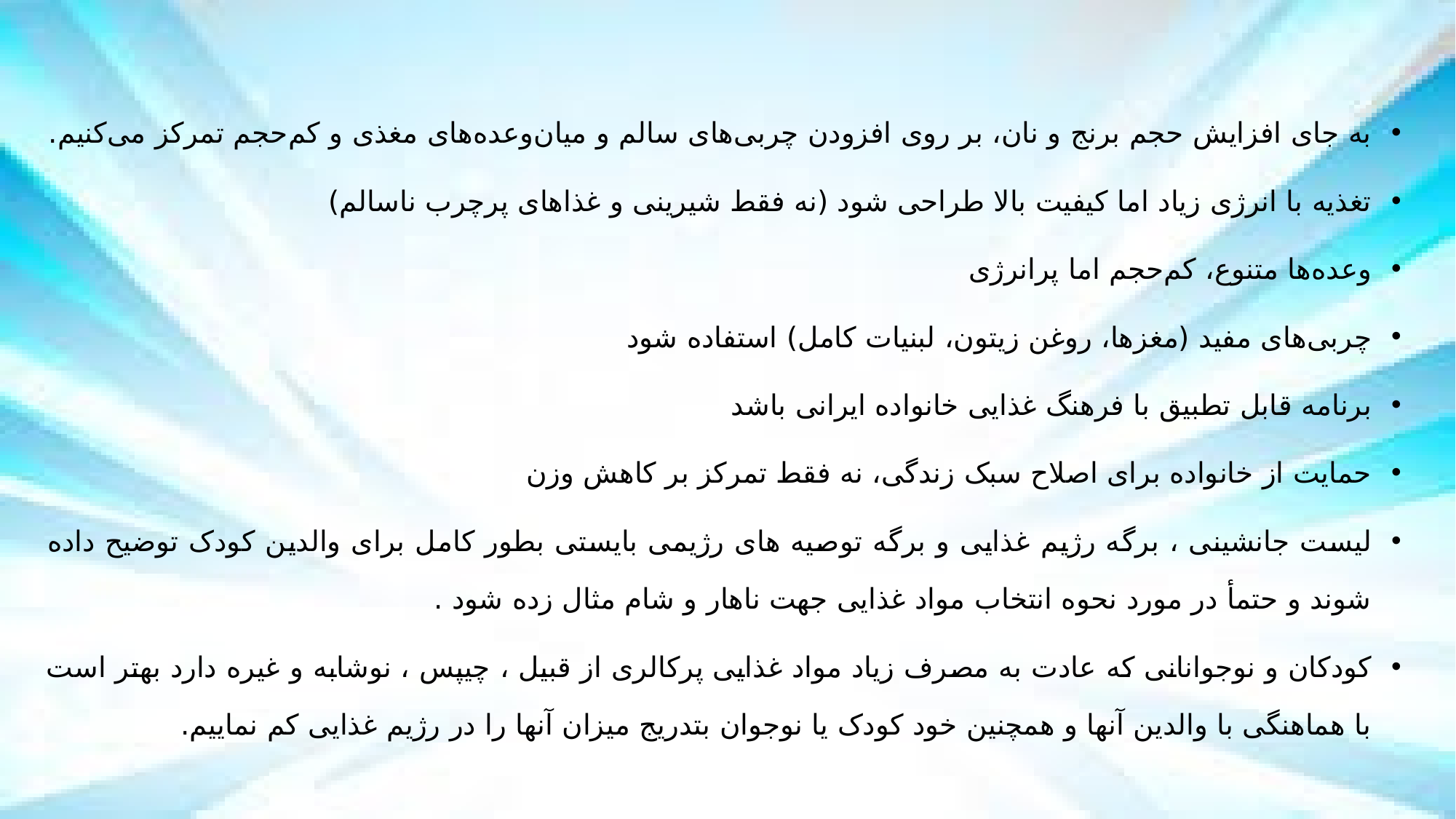

به جای افزایش حجم برنج و نان، بر روی افزودن چربی‌های سالم و میان‌وعده‌های مغذی و کم‌حجم تمرکز می‌کنیم.
تغذیه با انرژی زیاد اما کیفیت بالا طراحی شود (نه فقط شیرینی و غذاهای پرچرب ناسالم)
وعده‌ها متنوع، کم‌حجم اما پرانرژی‌
چربی‌های مفید (مغزها، روغن زیتون، لبنیات کامل) استفاده شود
برنامه قابل تطبیق با فرهنگ غذایی خانواده ایرانی باشد
حمایت از خانواده برای اصلاح سبک زندگی، نه فقط تمرکز بر کاهش وزن
لیست جانشینی ، برگه رژیم غذایی و برگه توصیه های رژیمی بایستی بطور کامل برای والدین کودک توضیح داده شوند و حتمأ در مورد نحوه انتخاب مواد غذایی جهت ناهار و شام مثال زده شود .
کودکان و نوجوانانی که عادت به مصرف زیاد مواد غذایی پرکالری از قبیل ، چیپس ، نوشابه و غیره دارد بهتر است با هماهنگی با والدین آنها و همچنین خود کودک یا نوجوان بتدریج میزان آنها را در رژیم غذایی کم نماییم.